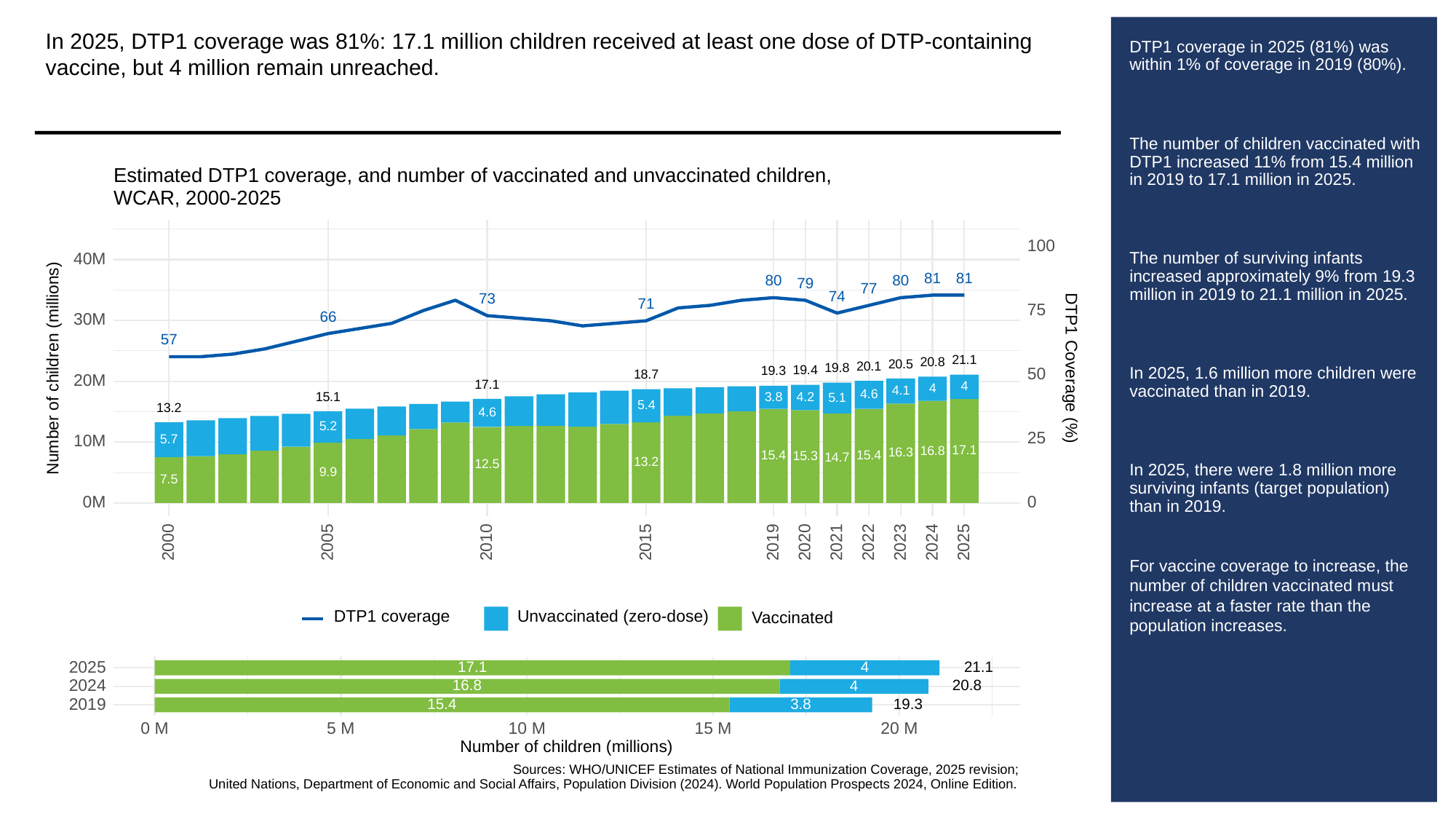

In 2025, DTP1 coverage was 81%: 17.1 million children received at least one dose of DTP-containing vaccine, but 4 million remain unreached.
# DTP1 coverage in 2025 (81%) was within 1% of coverage in 2019 (80%).

The number of children vaccinated with DTP1 increased 11% from 15.4 million in 2019 to 17.1 million in 2025.

The number of surviving infants increased approximately 9% from 19.3 million in 2019 to 21.1 million in 2025.

In 2025, 1.6 million more children were vaccinated than in 2019.

In 2025, there were 1.8 million more surviving infants (target population) than in 2019.

For vaccine coverage to increase, the number of children vaccinated must increase at a faster rate than the population increases.

Estimated DTP1 coverage, and number of vaccinated and unvaccinated children,
WCAR, 2000-2025

100
40M

81
81
80
80
79
77

74
73

71
75
66
30M

57

21.1
20.8
20.5
Number of children (millions)
DTP1 Coverage (%)
20.1
19.8
19.4
19.3
50
18.7

20M

17.1

4

4

4.1

4.6

3.8
15.1
4.2
5.1

5.4

13.2

4.6

5.2

25
5.7

10M

17.1

16.8
16.3

15.4
15.4
15.3
14.7

13.2
12.5
9.9

7.5
0M
0

2023
2000
2005
2010
2015
2019
2020
2021
2022
2024
2025

Unvaccinated (zero-dose)
DTP1 coverage
Vaccinated

2025
17.1
21.1
4

2024
16.8
20.8
4

2019
3.8
19.3
15.4

0 M
10 M
15 M
20 M
5 M
Number of children (millions)
Sources: WHO/UNICEF Estimates of National Immunization Coverage, 2025 revision;
United Nations, Department of Economic and Social Affairs, Population Division (2024). World Population Prospects 2024, Online Edition.